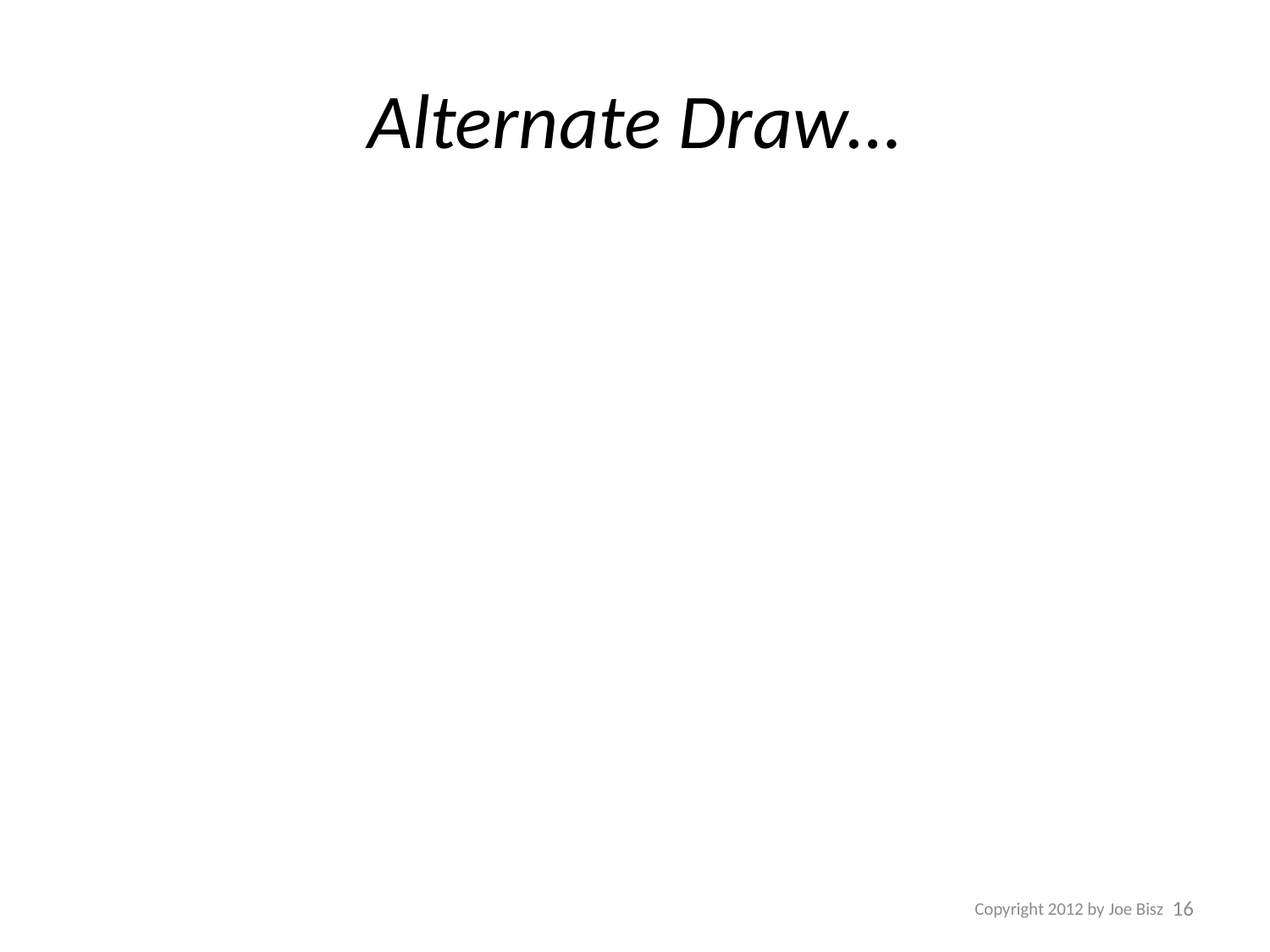

# Alternate Draw…
16
Copyright 2012 by Joe Bisz